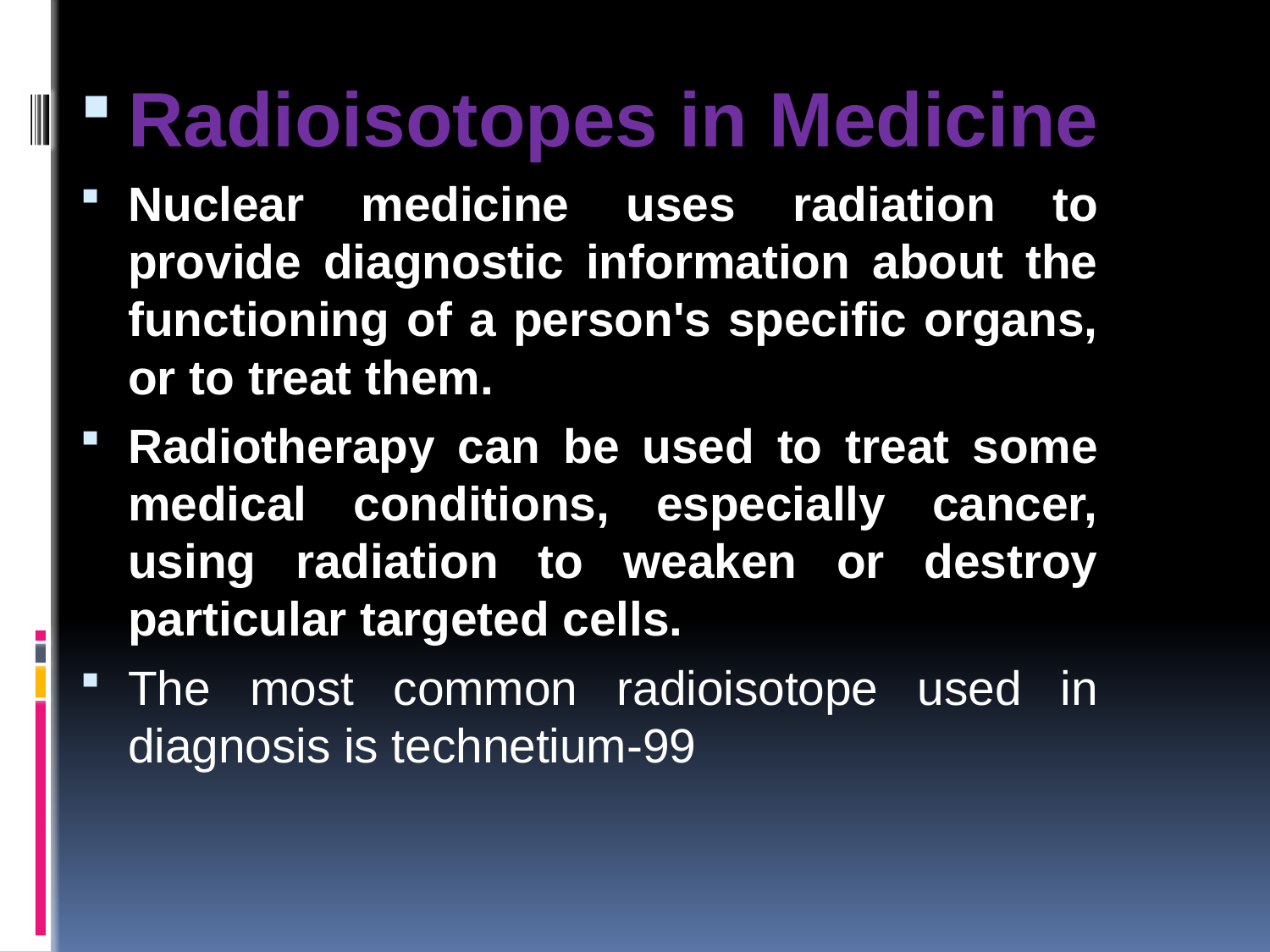

Radioisotopes in Medicine
Nuclear medicine uses radiation to provide diagnostic information about the functioning of a person's specific organs, or to treat them.
Radiotherapy can be used to treat some medical conditions, especially cancer, using radiation to weaken or destroy particular targeted cells.
The most common radioisotope used in diagnosis is technetium-99